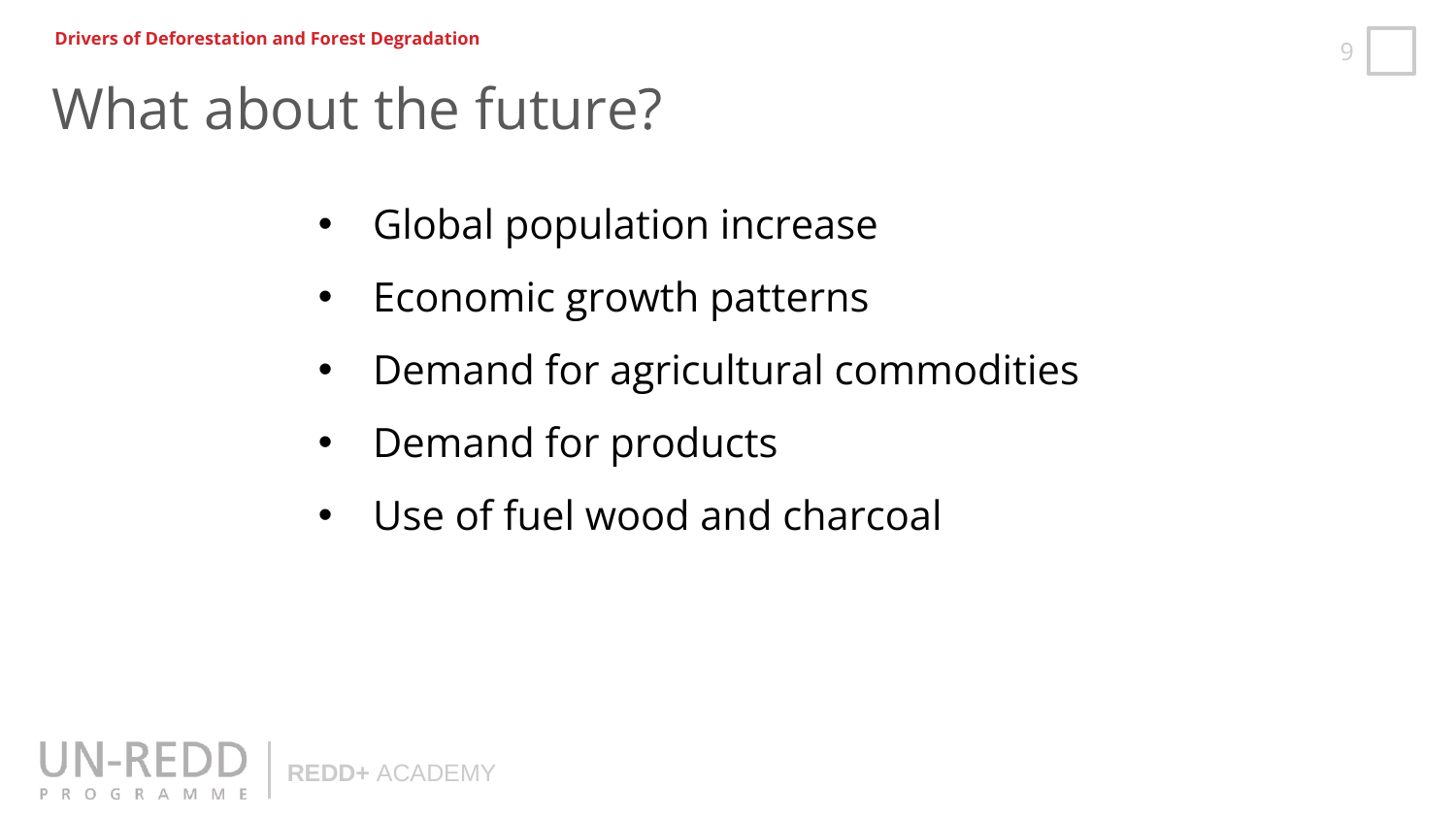

Drivers of Deforestation and Forest Degradation
What about the future?
Global population increase
Economic growth patterns
Demand for agricultural commodities
Demand for products
Use of fuel wood and charcoal